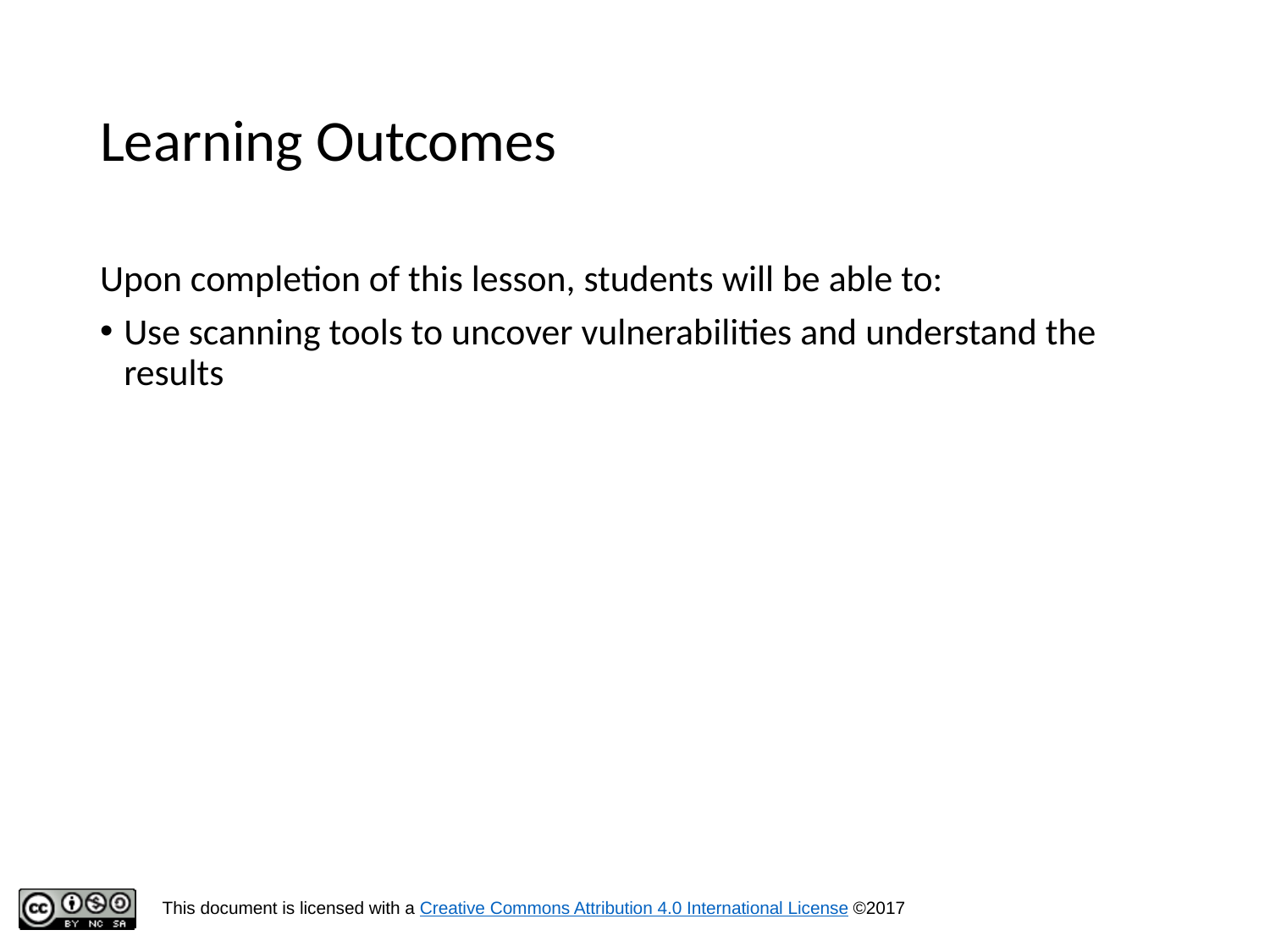

# Learning Outcomes
Upon completion of this lesson, students will be able to:
Use scanning tools to uncover vulnerabilities and understand the results